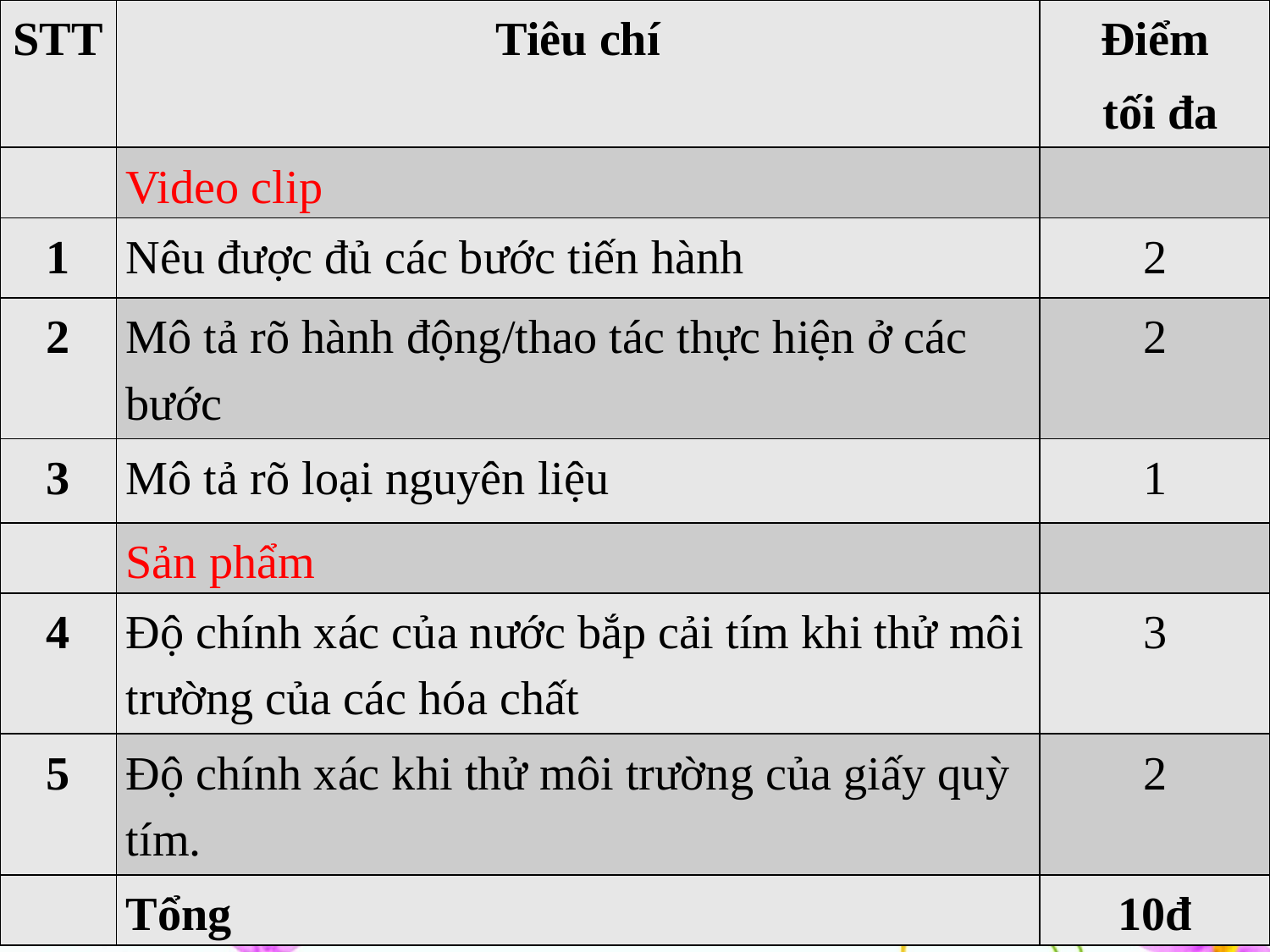

| STT | Tiêu chí | Điểm tối đa |
| --- | --- | --- |
|  | Video clip |  |
| 1 | Nêu được đủ các bước tiến hành | 2 |
| 2 | Mô tả rõ hành động/thao tác thực hiện ở các bước | 2 |
| 3 | Mô tả rõ loại nguyên liệu | 1 |
|  | Sản phẩm |  |
| 4 | Độ chính xác của nước bắp cải tím khi thử môi trường của các hóa chất | 3 |
| 5 | Độ chính xác khi thử môi trường của giấy quỳ tím. | 2 |
|  | Tổng | 10đ |